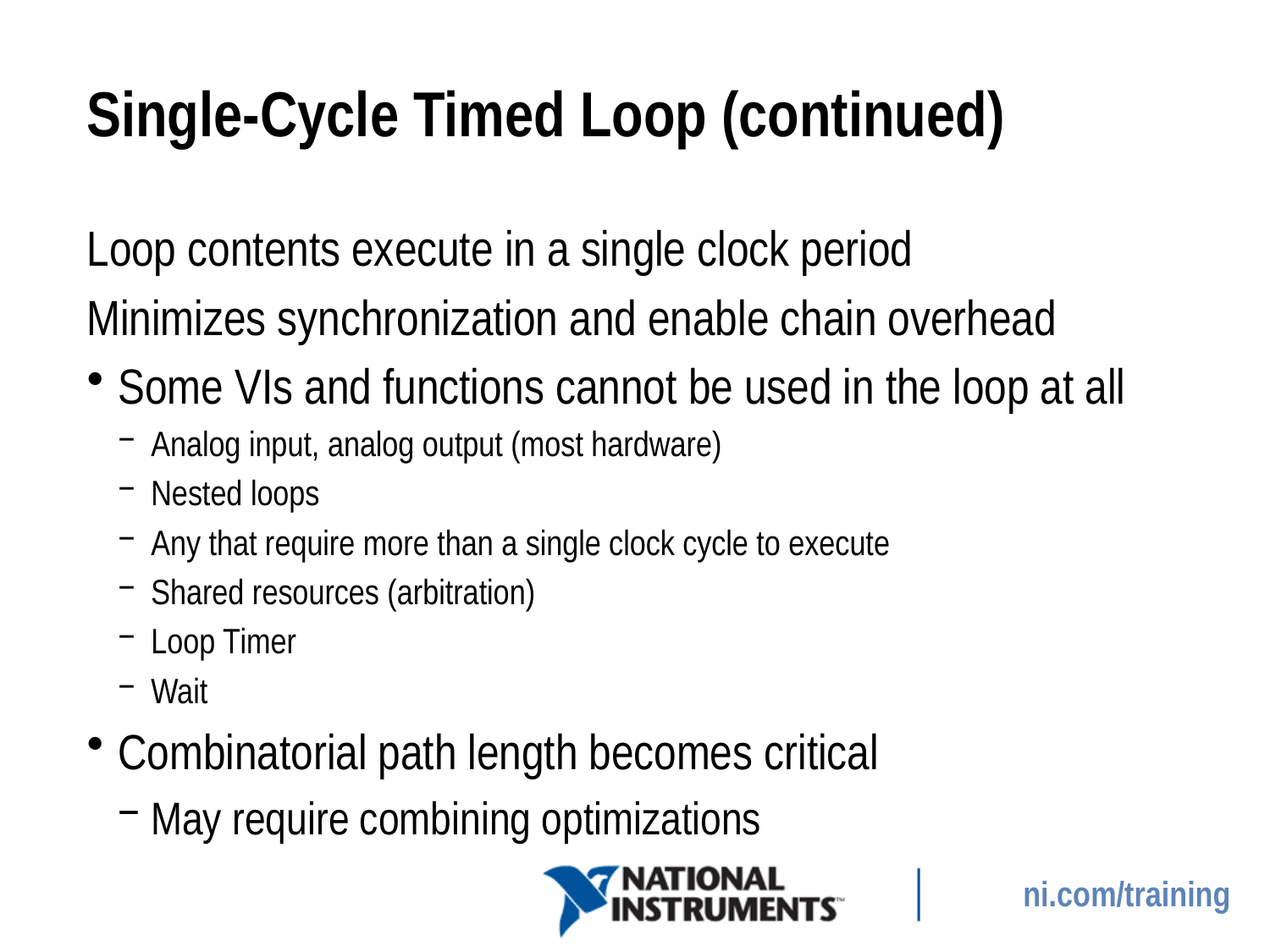

# Single-Cycle Timed Loop (continued)
Loop contents execute in a single clock period
Minimizes synchronization and enable chain overhead
Some VIs and functions cannot be used in the loop at all
Analog input, analog output (most hardware)
Nested loops
Any that require more than a single clock cycle to execute
Shared resources (arbitration)
Loop Timer
Wait
Combinatorial path length becomes critical
May require combining optimizations